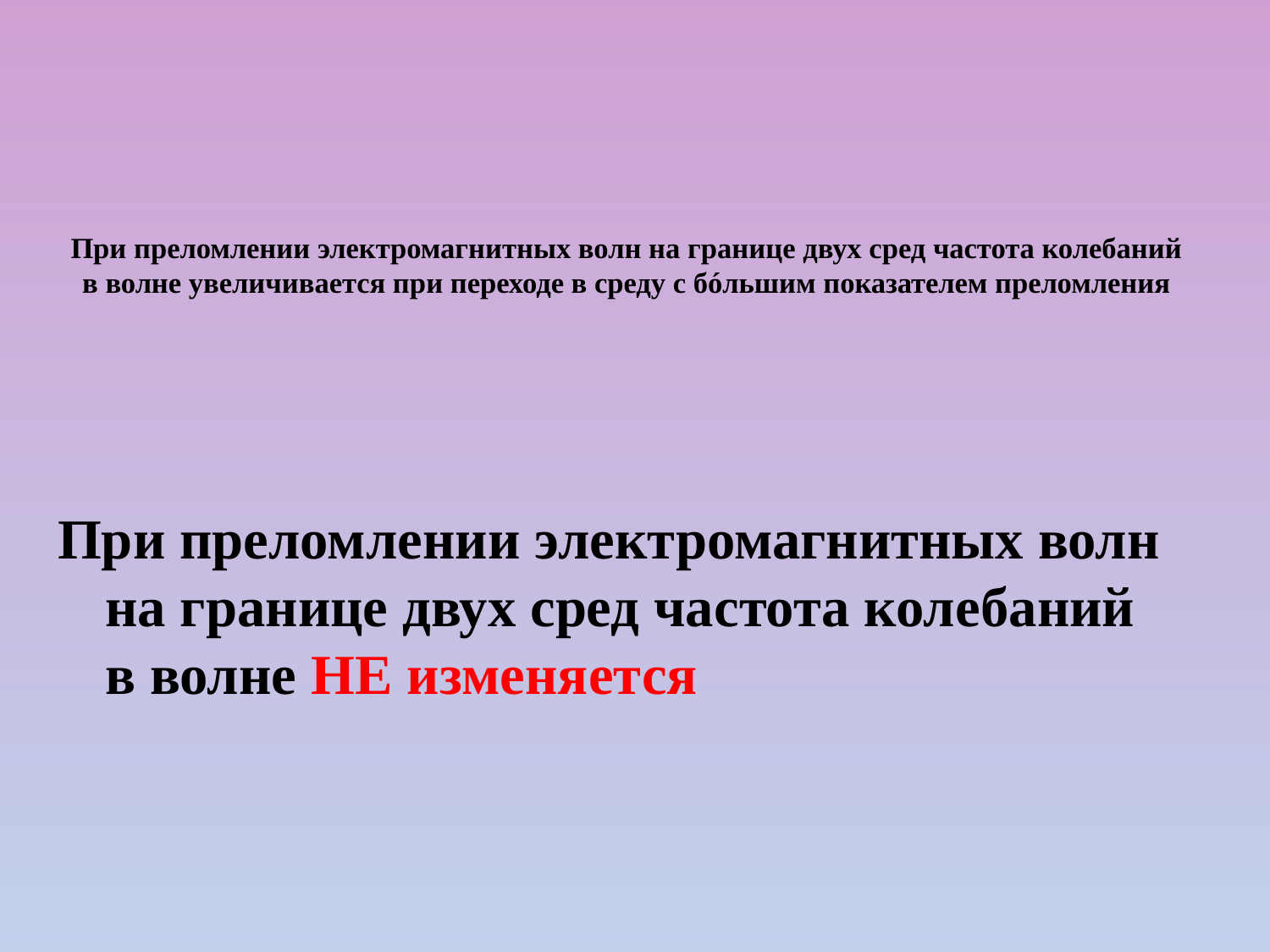

# При преломлении электромагнитных волн на границе двух сред частота колебаний в волне увеличивается при переходе в среду с бóльшим показателем преломления
При преломлении электромагнитных волн на границе двух сред частота колебаний в волне НЕ изменяется